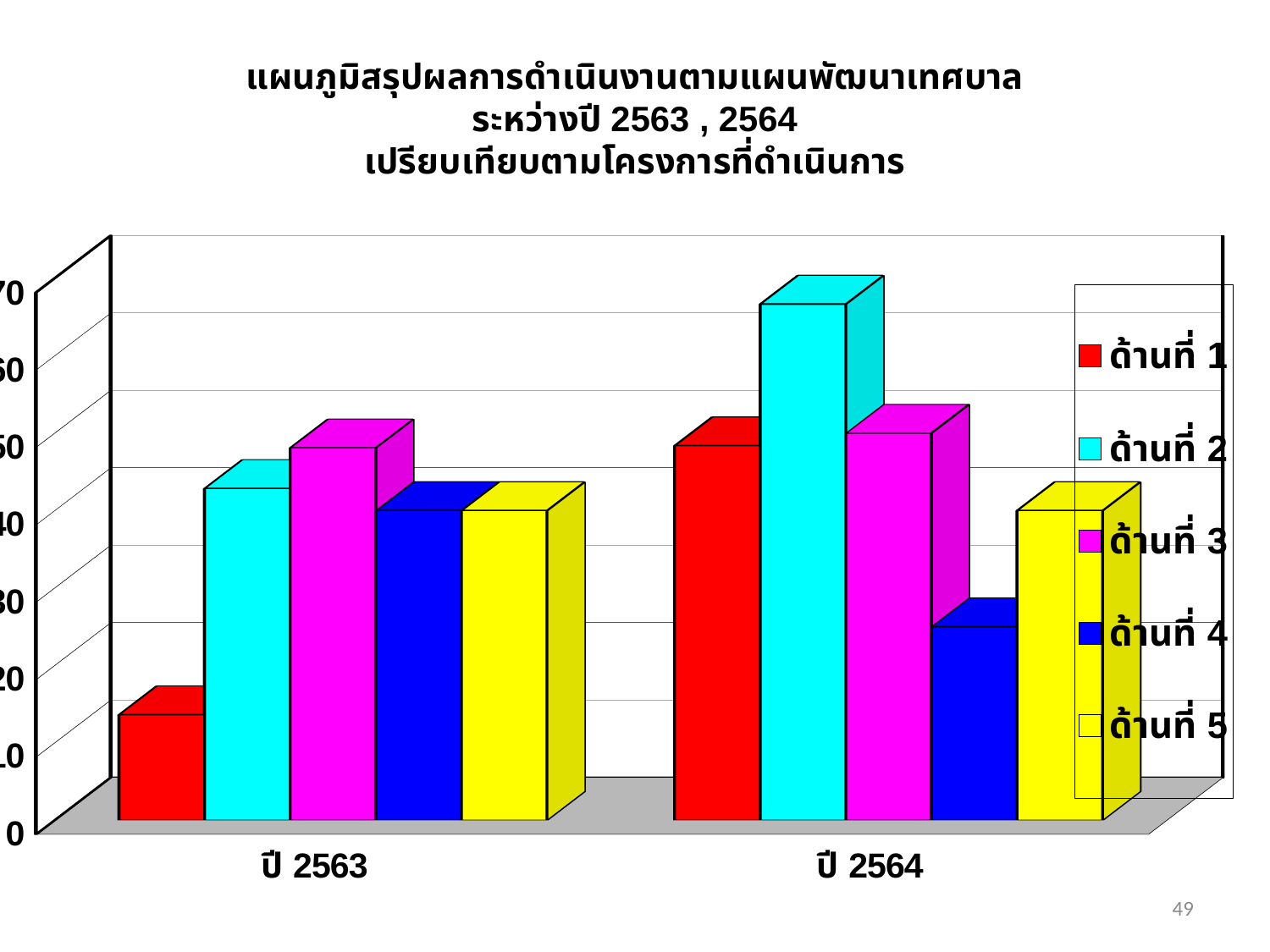

# แผนภูมิสรุปผลการดำเนินงานตามแผนพัฒนาเทศบาล ระหว่างปี 2563 , 2564 เปรียบเทียบตามโครงการที่ดำเนินการ

[unsupported chart]

49